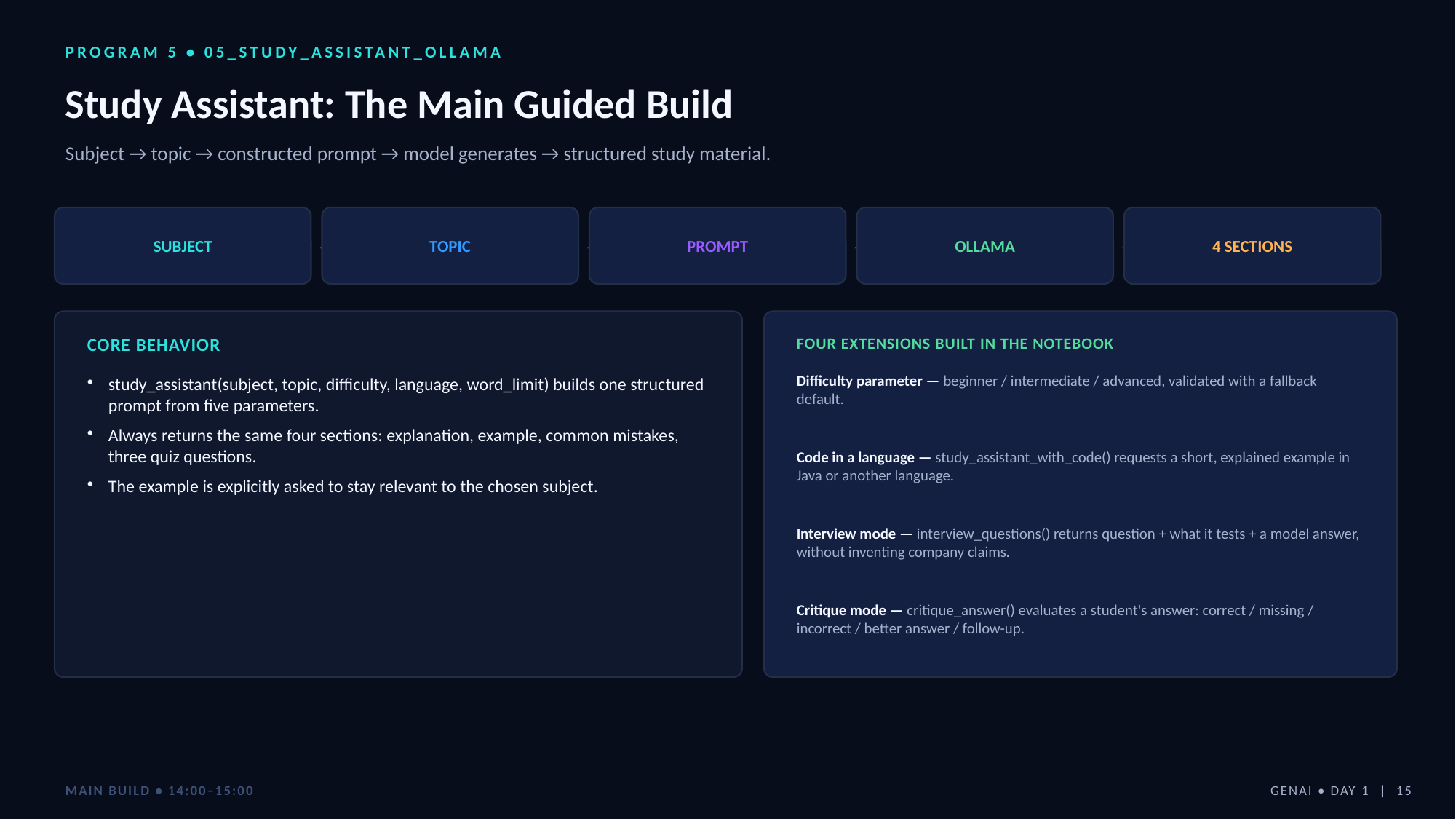

PROGRAM 5 • 05_STUDY_ASSISTANT_OLLAMA
Study Assistant: The Main Guided Build
Subject → topic → constructed prompt → model generates → structured study material.

SUBJECT
→

TOPIC
→

PROMPT
→

OLLAMA
→

4 SECTIONS

CORE BEHAVIOR
FOUR EXTENSIONS BUILT IN THE NOTEBOOK
Difficulty parameter — beginner / intermediate / advanced, validated with a fallback default.
study_assistant(subject, topic, difficulty, language, word_limit) builds one structured prompt from five parameters.
Always returns the same four sections: explanation, example, common mistakes, three quiz questions.
The example is explicitly asked to stay relevant to the chosen subject.
Code in a language — study_assistant_with_code() requests a short, explained example in Java or another language.
Interview mode — interview_questions() returns question + what it tests + a model answer, without inventing company claims.
Critique mode — critique_answer() evaluates a student's answer: correct / missing / incorrect / better answer / follow-up.
MAIN BUILD • 14:00–15:00
GENAI • DAY 1  |  15